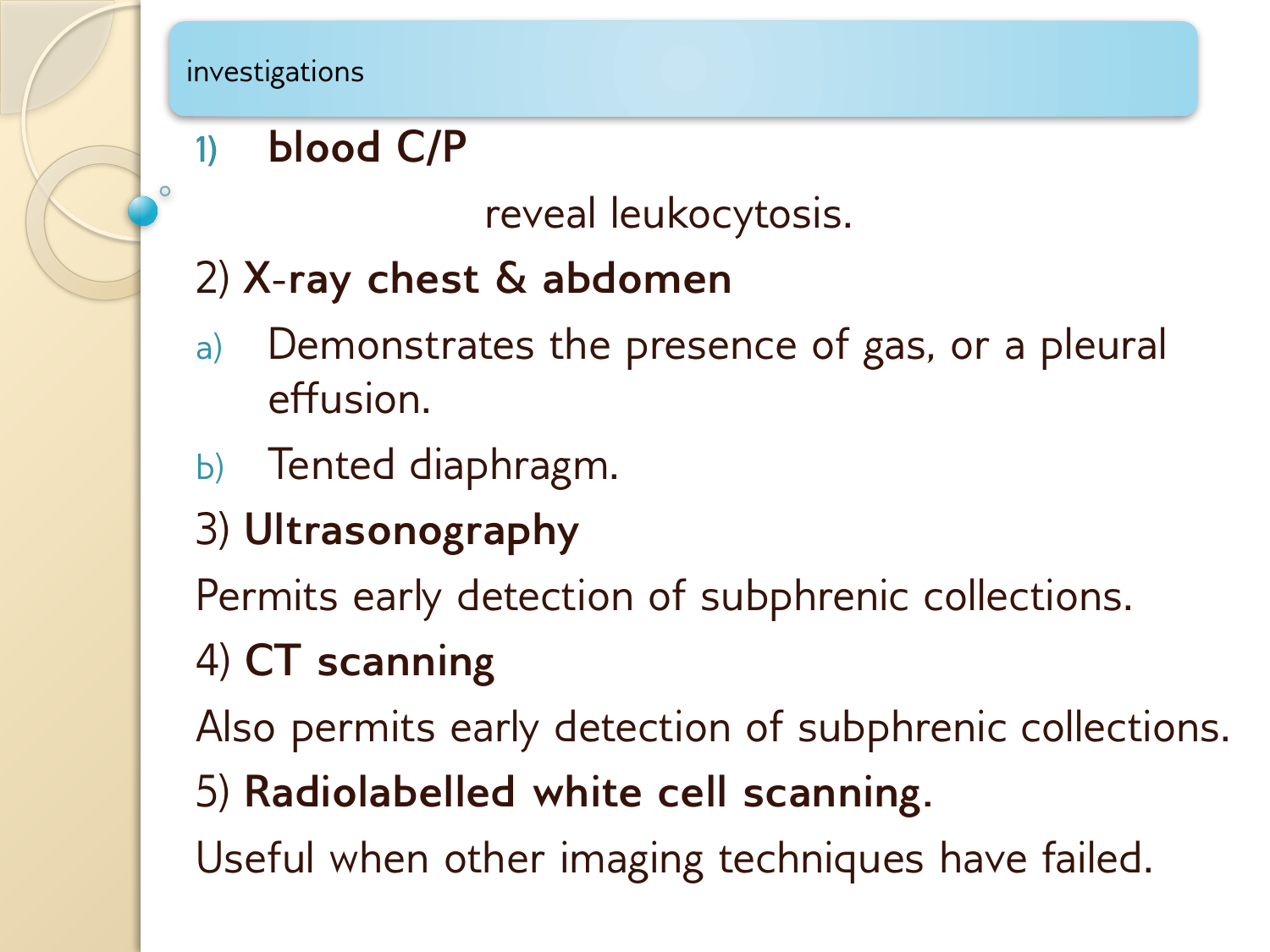

investigations
blood C/P
                     reveal leukocytosis.
2) X-ray chest & abdomen
Demonstrates the presence of gas, or a pleural effusion.
Tented diaphragm.
3) Ultrasonography
Permits early detection of subphrenic collections.
4) CT scanning
Also permits early detection of subphrenic collections.
5) Radiolabelled white cell scanning.
Useful when other imaging techniques have failed.